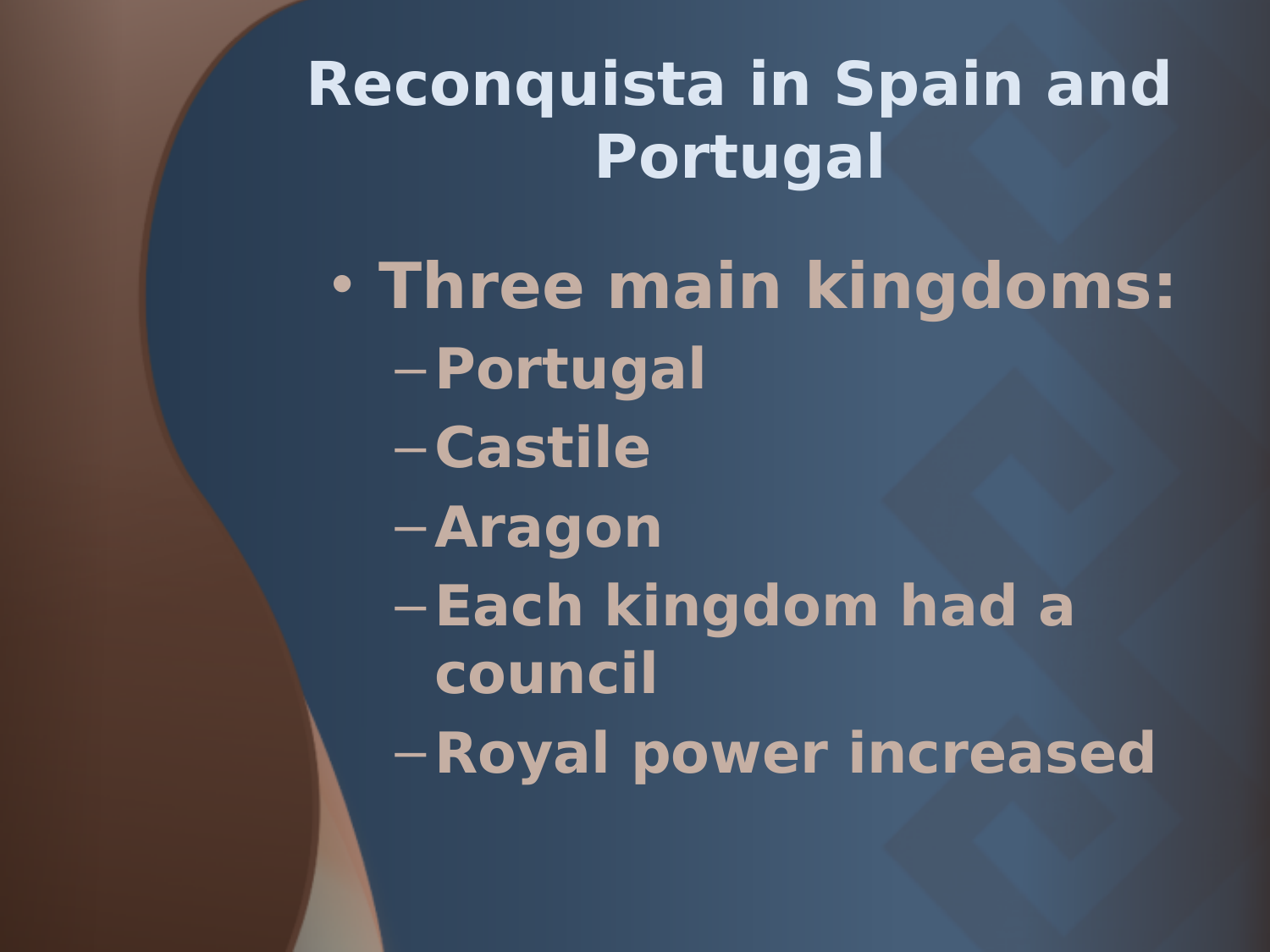

# Reconquista in Spain and Portugal
Three main kingdoms:
Portugal
Castile
Aragon
Each kingdom had a council
Royal power increased